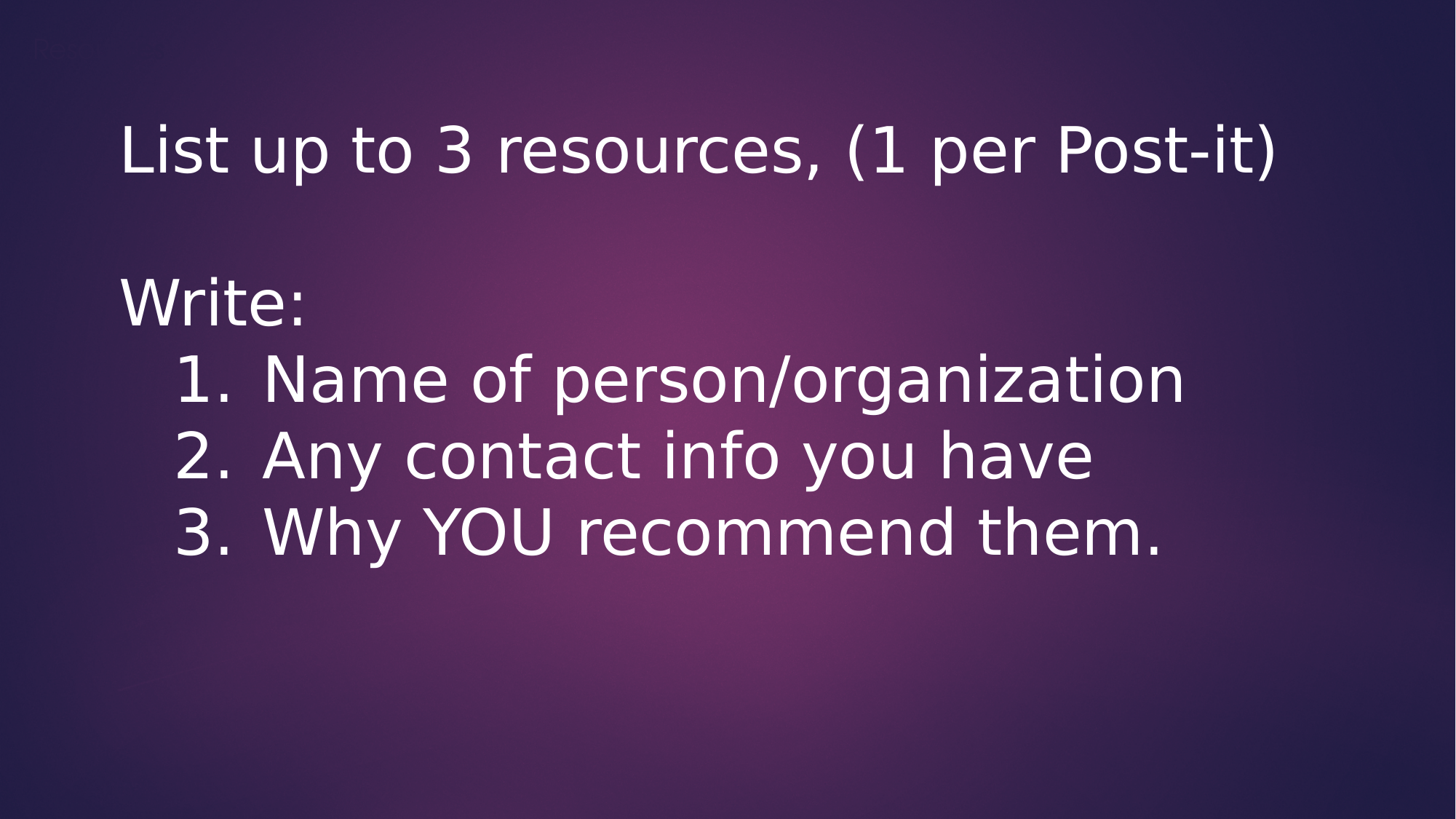

# Resources
List up to 3 resources, (1 per Post-it)

Write:
Name of person/organization
Any contact info you have
Why YOU recommend them.